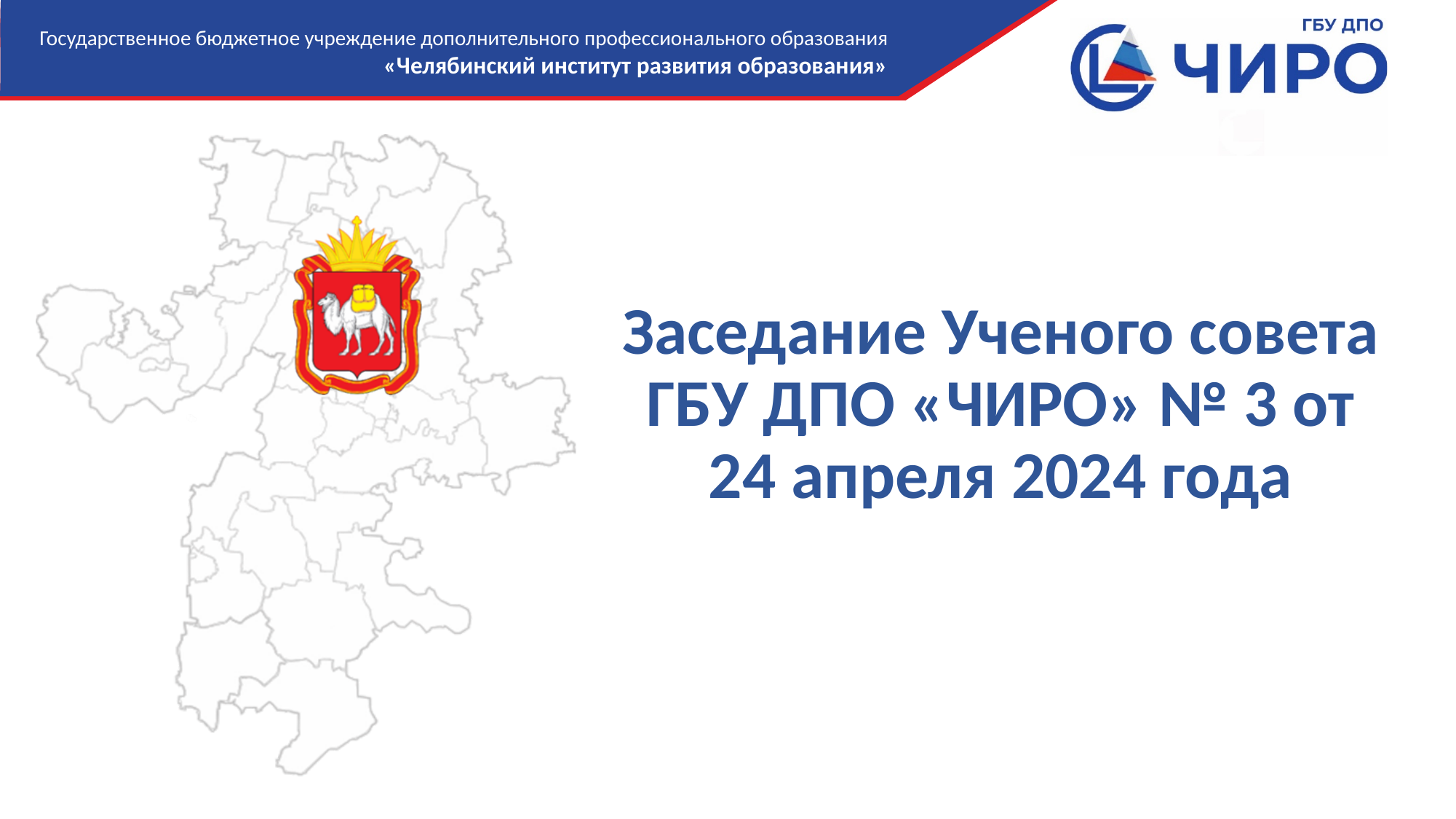

# Заседание Ученого совета ГБУ ДПО «ЧИРО» № 3 от 24 апреля 2024 года